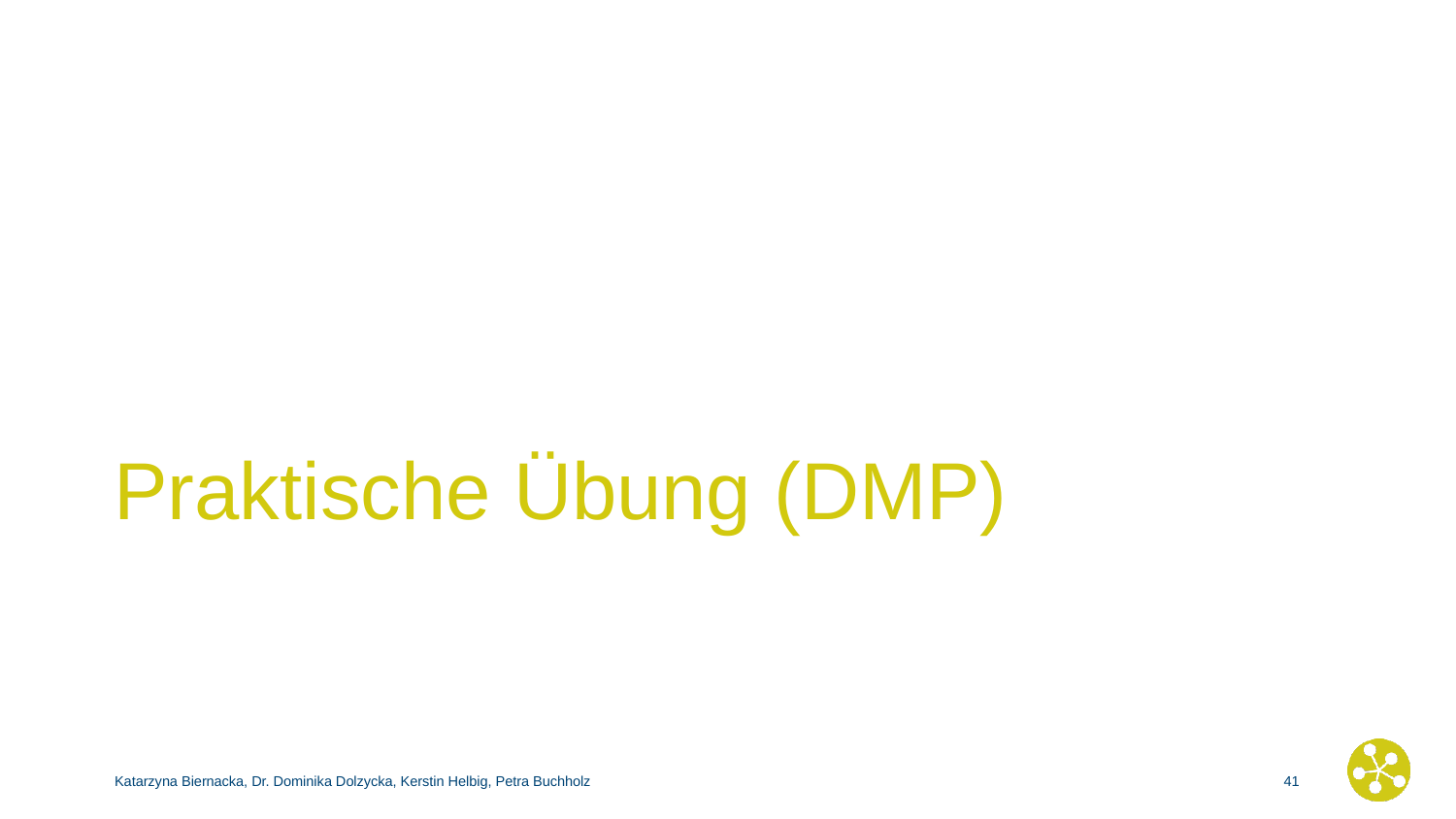

# Praktische Übung (DMP)

Katarzyna Biernacka, Dr. Dominika Dolzycka, Kerstin Helbig, Petra Buchholz
41